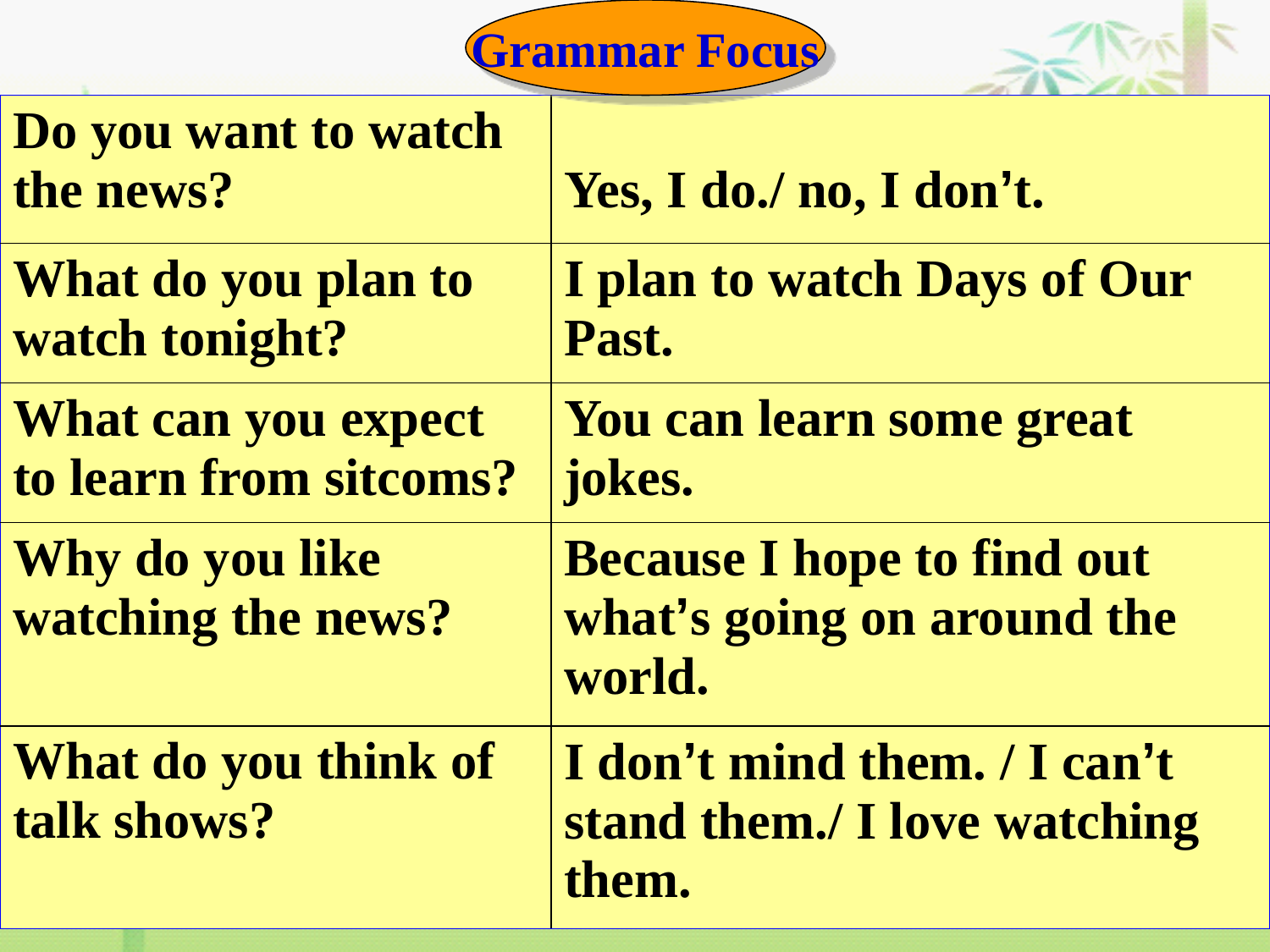

Grammar Focus
| Do you want to watch the news? | Yes, I do./ no, I don’t. |
| --- | --- |
| What do you plan to watch tonight? | I plan to watch Days of Our Past. |
| What can you expect to learn from sitcoms? | You can learn some great jokes. |
| Why do you like watching the news? | Because I hope to find out what’s going on around the world. |
| What do you think of talk shows? | I don’t mind them. / I can’t stand them./ I love watching them. |
Dazhou Foreign Language School  Echo Wang